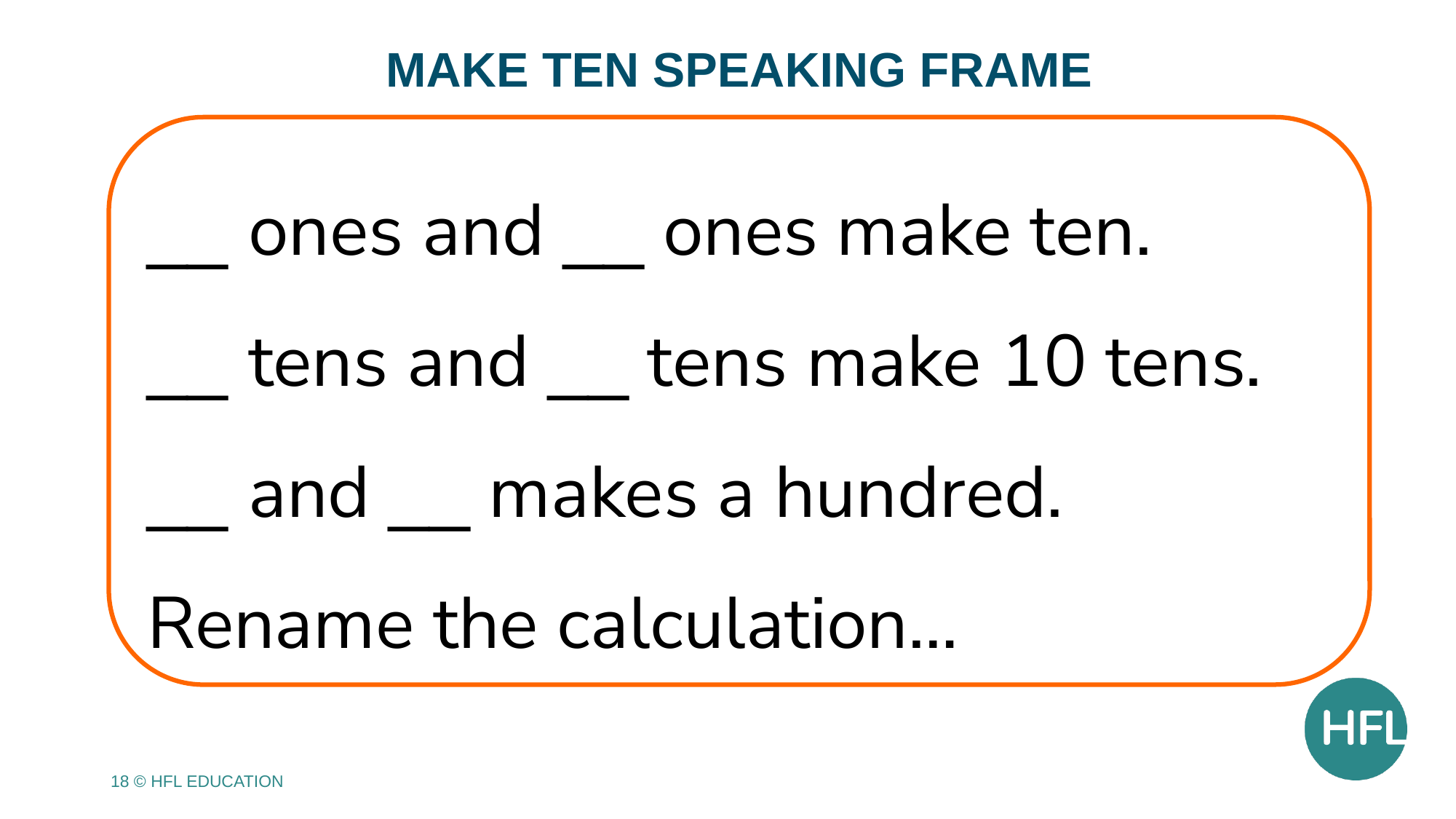

MAKE TEN SPEAKING FRAME
__ ones and __ ones make ten.
__ tens and __ tens make 10 tens.
__ and __ makes a hundred.
Rename the calculation…